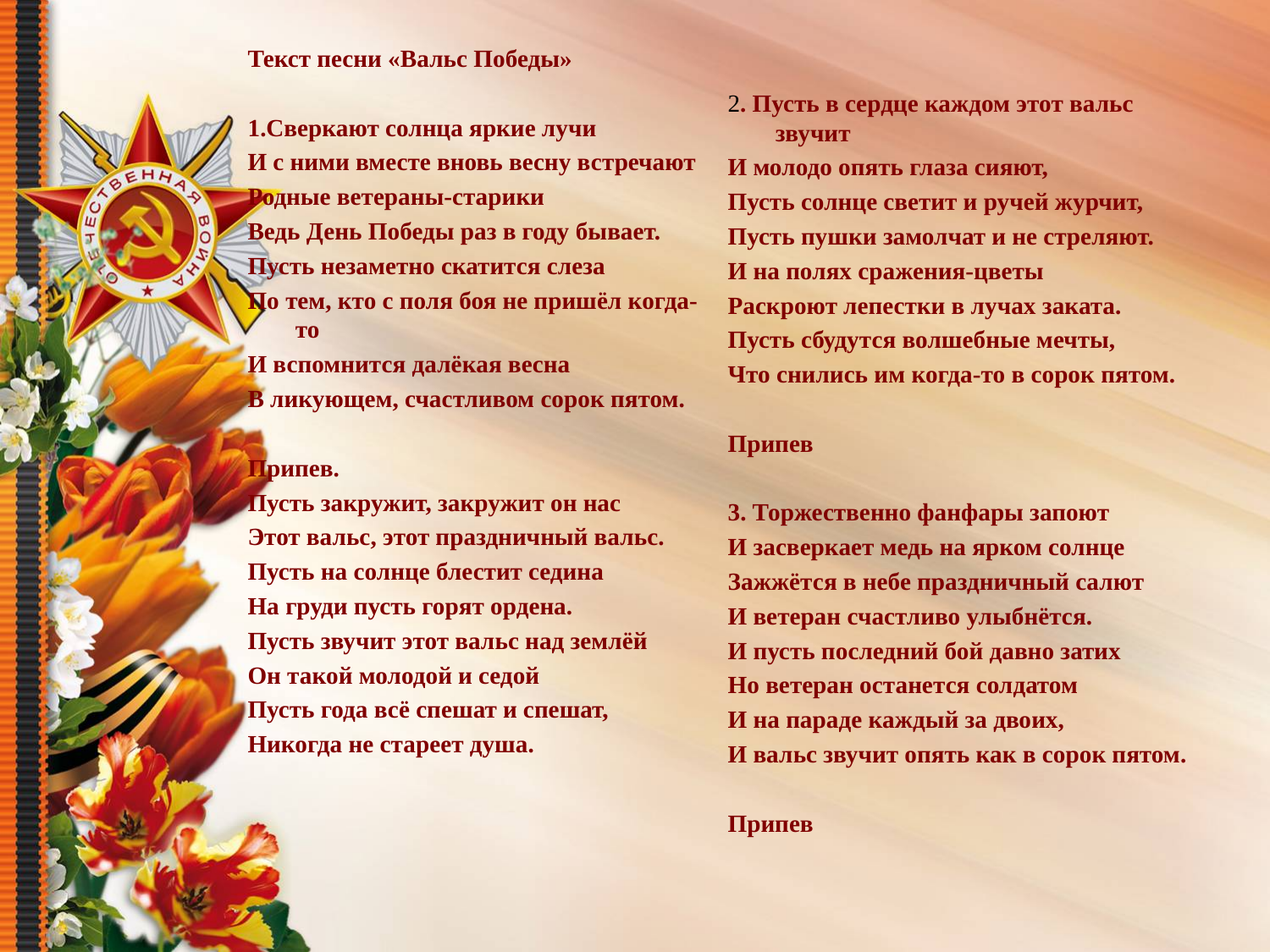

Текст песни «Вальс Победы»

1.Сверкают солнца яркие лучи
И с ними вместе вновь весну встречают
Родные ветераны-старики
Ведь День Победы раз в году бывает.
Пусть незаметно скатится слеза
По тем, кто с поля боя не пришёл когда-то
И вспомнится далёкая весна
В ликующем, счастливом сорок пятом.

Припев.
Пусть закружит, закружит он нас
Этот вальс, этот праздничный вальс.
Пусть на солнце блестит седина
На груди пусть горят ордена.
Пусть звучит этот вальс над землёй
Он такой молодой и седой
Пусть года всё спешат и спешат,
Никогда не стареет душа.

2. Пусть в сердце каждом этот вальс звучит
И молодо опять глаза сияют,
Пусть солнце светит и ручей журчит,
Пусть пушки замолчат и не стреляют.
И на полях сражения-цветы
Раскроют лепестки в лучах заката.
Пусть сбудутся волшебные мечты,
Что снились им когда-то в сорок пятом.

Припев

3. Торжественно фанфары запоют
И засверкает медь на ярком солнце
Зажжётся в небе праздничный салют
И ветеран счастливо улыбнётся.
И пусть последний бой давно затих
Но ветеран останется солдатом
И на параде каждый за двоих,
И вальс звучит опять как в сорок пятом.

Припев